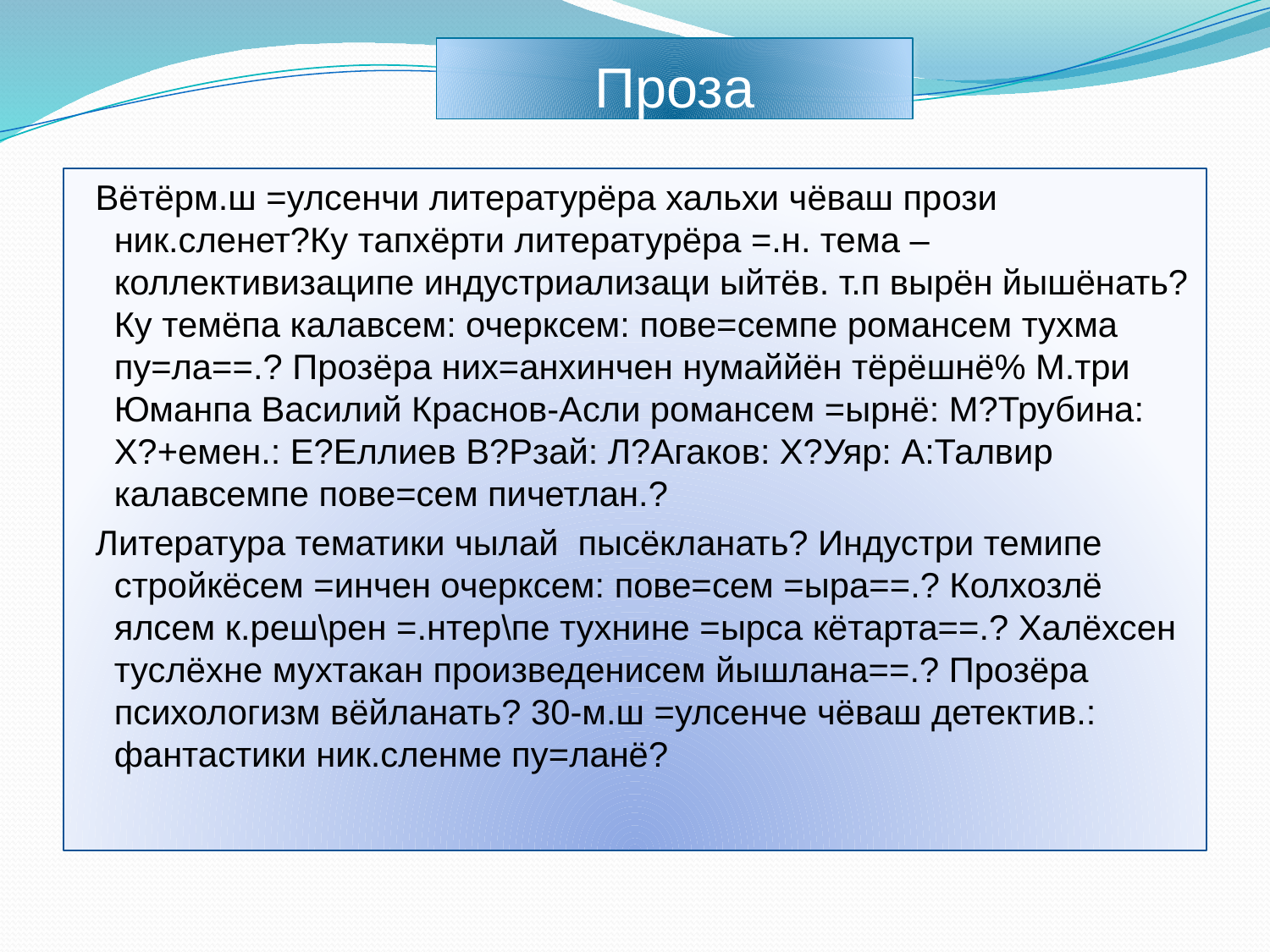

# Проза
  Вётёрм.ш =улсенчи литературёра хальхи чёваш прози ник.сленет?Ку тапхёрти литературёра =.н. тема – коллективизаципе индустриализаци ыйтёв. т.п вырён йышёнать? Ку темёпа калавсем: очерксем: пове=семпе романсем тухма пу=ла==.? Прозёра них=анхинчен нумаййён тёрёшнё% М.три Юманпа Василий Краснов-Асли романсем =ырнё: М?Трубина: Х?+емен.: Е?Еллиев В?Рзай: Л?Агаков: Х?Уяр: А:Талвир калавсемпе пове=сем пичетлан.?
  Литература тематики чылай  пысёкланать? Индустри темипе стройкёсем =инчен очерксем: пове=сем =ыра==.? Колхозлё ялсем к.реш\рен =.нтер\пе тухнине =ырса кётарта==.? Халёхсен туслёхне мухтакан произведенисем йышлана==.? Прозёра психологизм вёйланать? 30-м.ш =улсенче чёваш детектив.: фантастики ник.сленме пу=ланё?